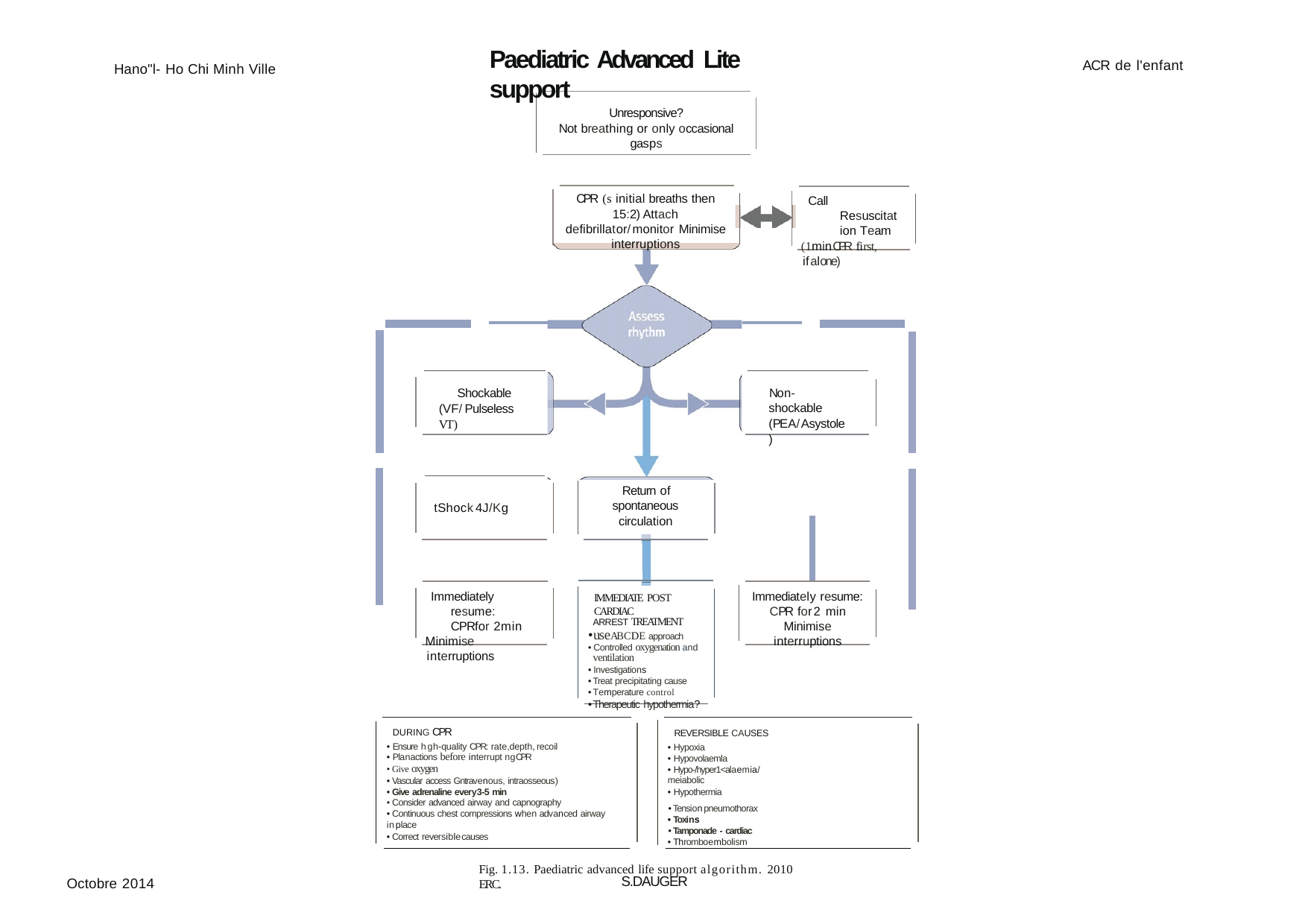

Paediatric Advanced Lite support
ACR de l'enfant
Hano"l- Ho Chi Minh Ville

Unresponsive?
Not breathing or only occasional gasps

CPR (s initial breaths then 15:2) Attach defibrillator/monitor Minimise interruptions

Call Resuscitation Team
(1minCPR first, ifalone)

Non-shockable (PEA/Asystole)
Shockable (VF/Pulseless VT)

Return of spontaneous circulation

tShock4J/Kg

Immediately resume: CPRfor 2min
Minimise interruptions
Immediately resume: CPR for2 min Minimise interruptions

IMMEDIATE POST CARDIAC
ARREST TREATMENT
•useABCDE approach
•Controlled oxygenation and
ventilation
•Investigations
•Treat precipitating cause
•Temperature control
•Therapeutic hypothermia?

DURING CPR
•Ensure hgh-quality CPR: rate,depth,recoil
•Planactions before interrupt ngCPR
•Give oxygen
•Vascular access Gntravenous, intraosseous)
•Give adrenaline every3-5 min
•Consider advanced airway and capnography
•Continuous chest compressions when advanced airway inplace
•Correct reversiblecauses
REVERSIBLE CAUSES
•Hypoxia
•Hypovolaemla
•Hypo-/hyper1<alaemia/meiabolic
•Hypothermia
•Tensionpneumothorax
•Toxins
•Tamponade - cardiac
•Thromboembolism

Octobre 2014
S.DAUGER
Fig. 1.13. Paediatric advanced life support algorithm. 2010 ERC.